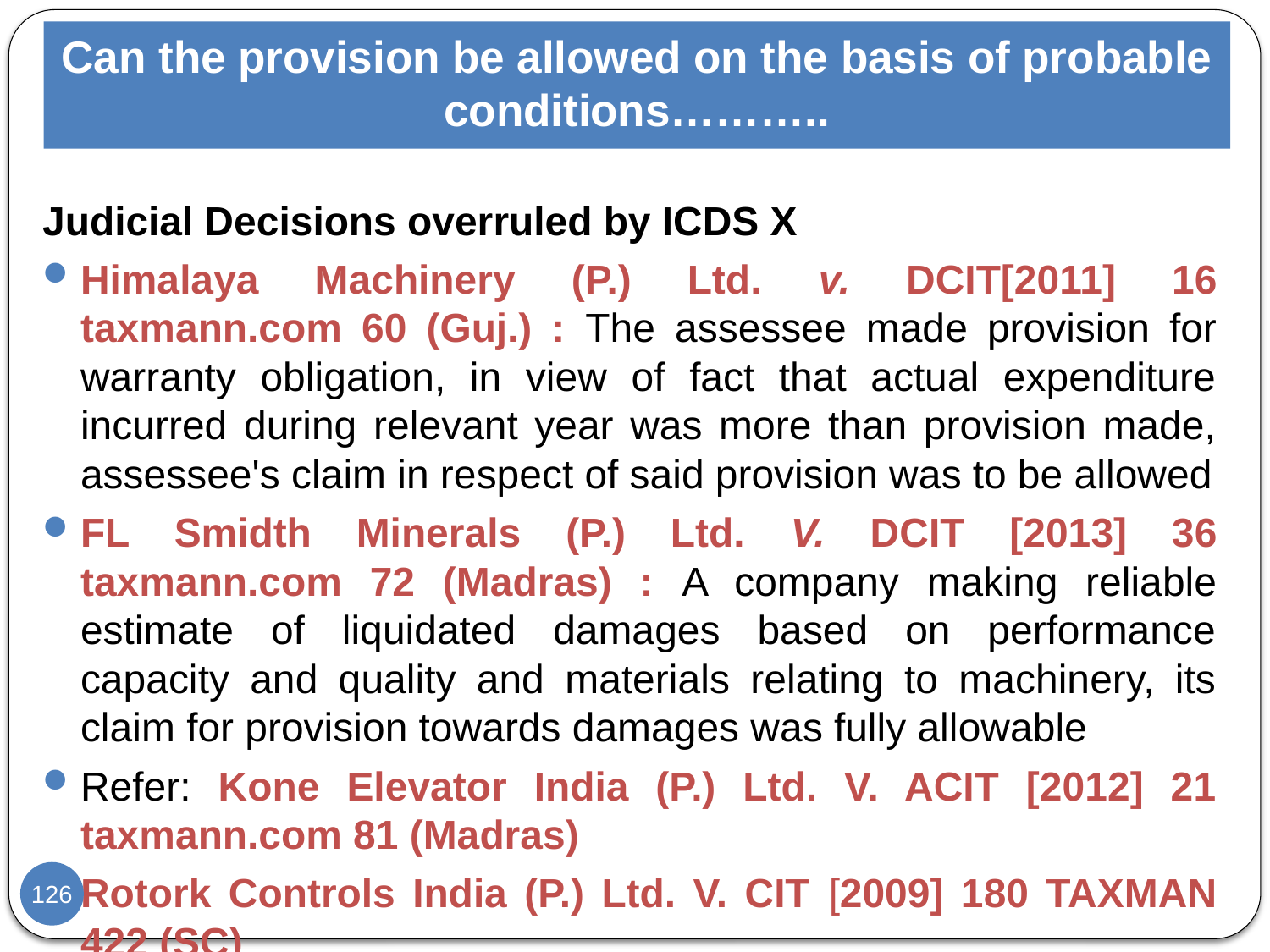

# Can the provision be allowed on the basis of probable conditions………..
Judicial Decisions overruled by ICDS X
Himalaya Machinery (P.) Ltd. v. DCIT[2011] 16 taxmann.com 60 (Guj.) : The assessee made provision for warranty obligation, in view of fact that actual expenditure incurred during relevant year was more than provision made, assessee's claim in respect of said provision was to be allowed
FL Smidth Minerals (P.) Ltd. V. DCIT [2013] 36 taxmann.com 72 (Madras) : A company making reliable estimate of liquidated damages based on performance capacity and quality and materials relating to machinery, its claim for provision towards damages was fully allowable
Refer: Kone Elevator India (P.) Ltd. V. ACIT [2012] 21 taxmann.com 81 (Madras)
Rotork Controls India (P.) Ltd. V. CIT [2009] 180 TAXMAN 422 (SC)
126